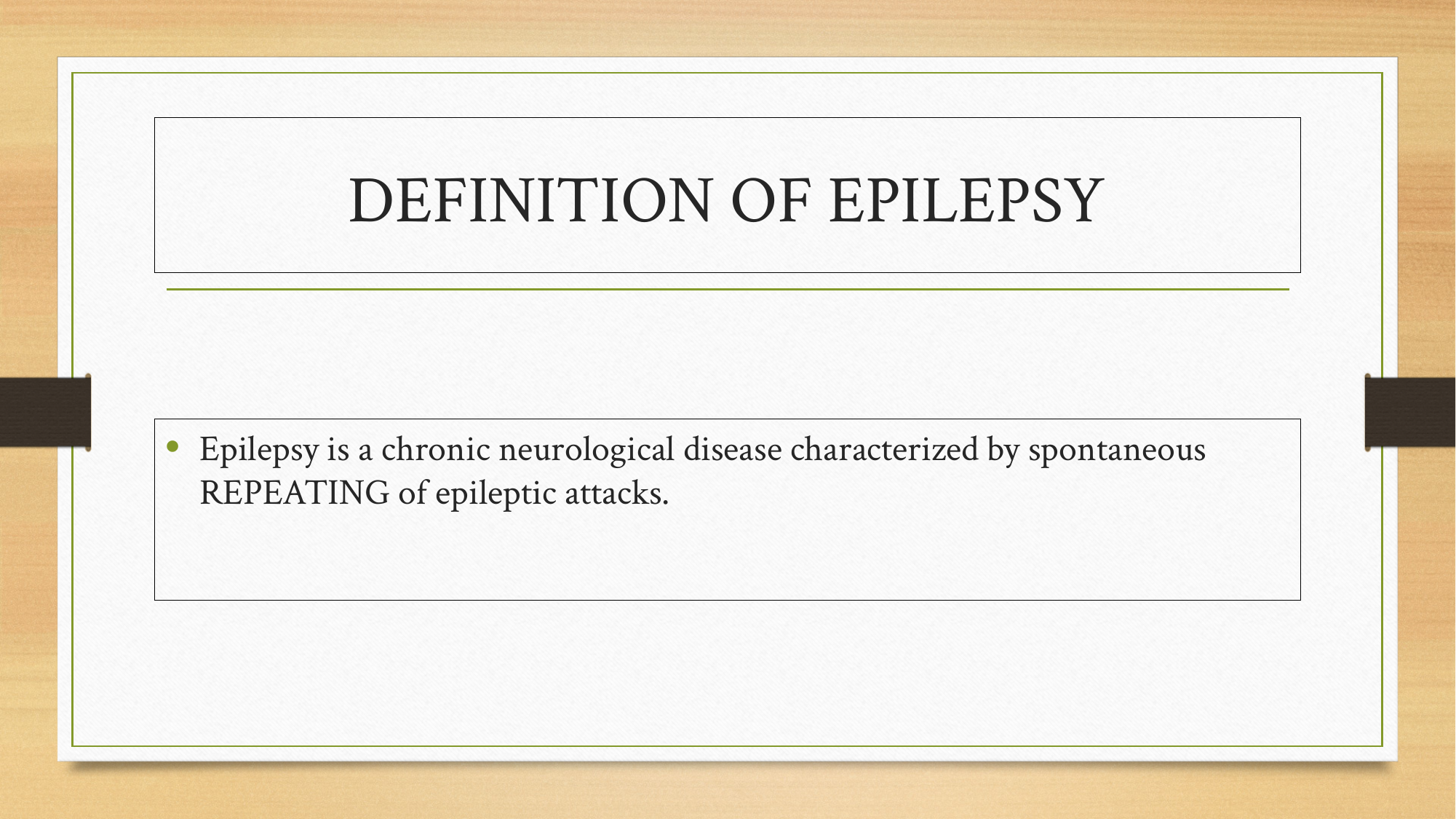

# DEFINITION OF EPILEPSY
Epilepsy is a chronic neurological disease characterized by spontaneous REPEATING of epileptic attacks.